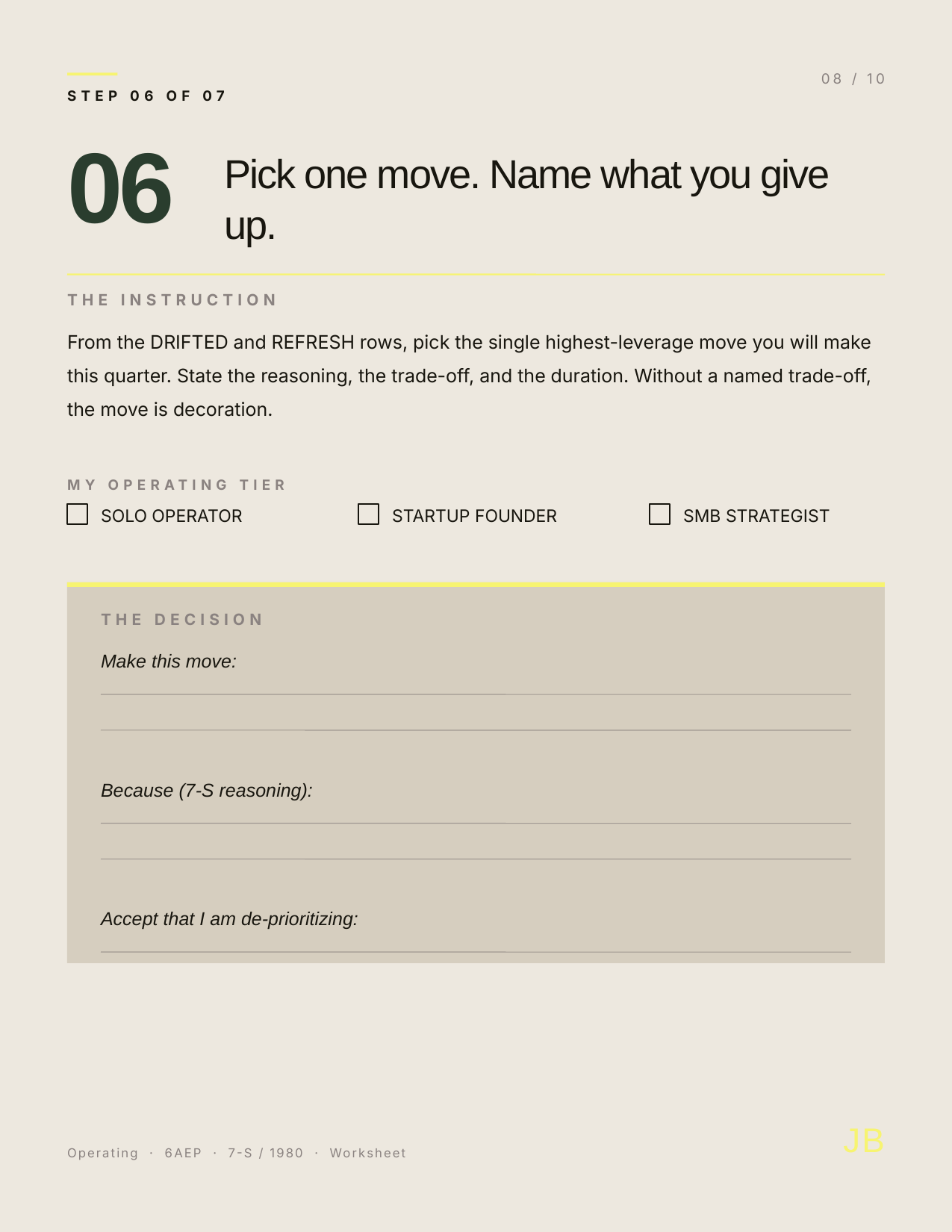

08 / 10

STEP 06 OF 07
06
Pick one move. Name what you give up.

THE INSTRUCTION
From the DRIFTED and REFRESH rows, pick the single highest-leverage move you will make this quarter. State the reasoning, the trade-off, and the duration. Without a named trade-off, the move is decoration.
MY OPERATING TIER
SOLO OPERATOR
STARTUP FOUNDER
SMB STRATEGIST

THE DECISION
Make this move:

Because (7-S reasoning):

Accept that I am de-prioritizing:

JB
Operating  ·  6AEP  ·  7-S / 1980  ·  Worksheet